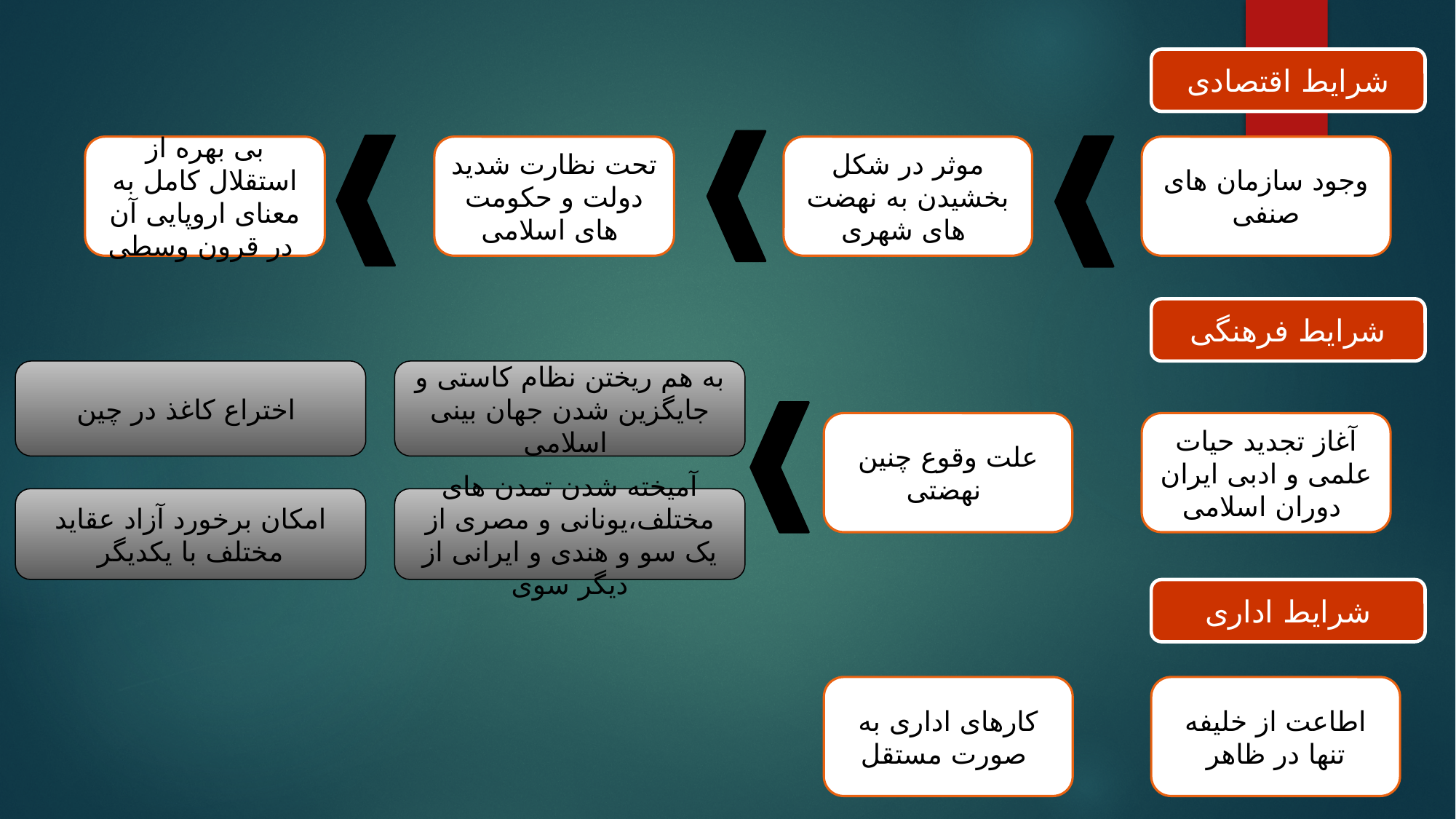

شرایط اقتصادی

بی بهره از استقلال کامل به معنای اروپایی آن در قرون وسطی
تحت نظارت شدید دولت و حکومت های اسلامی
موثر در شکل بخشیدن به نهضت های شهری

وجود سازمان های صنفی

شرایط فرهنگی

به هم ریختن نظام کاستی و جایگزین شدن جهان بینی اسلامی
اختراع کاغذ در چین

علت وقوع چنین نهضتی
آغاز تجدید حیات علمی و ادبی ایران دوران اسلامی
امکان برخورد آزاد عقاید مختلف با یکدیگر
آمیخته شدن تمدن های مختلف،یونانی و مصری از یک سو و هندی و ایرانی از دیگر سوی
شرایط اداری
کارهای اداری به صورت مستقل
اطاعت از خلیفه تنها در ظاهر